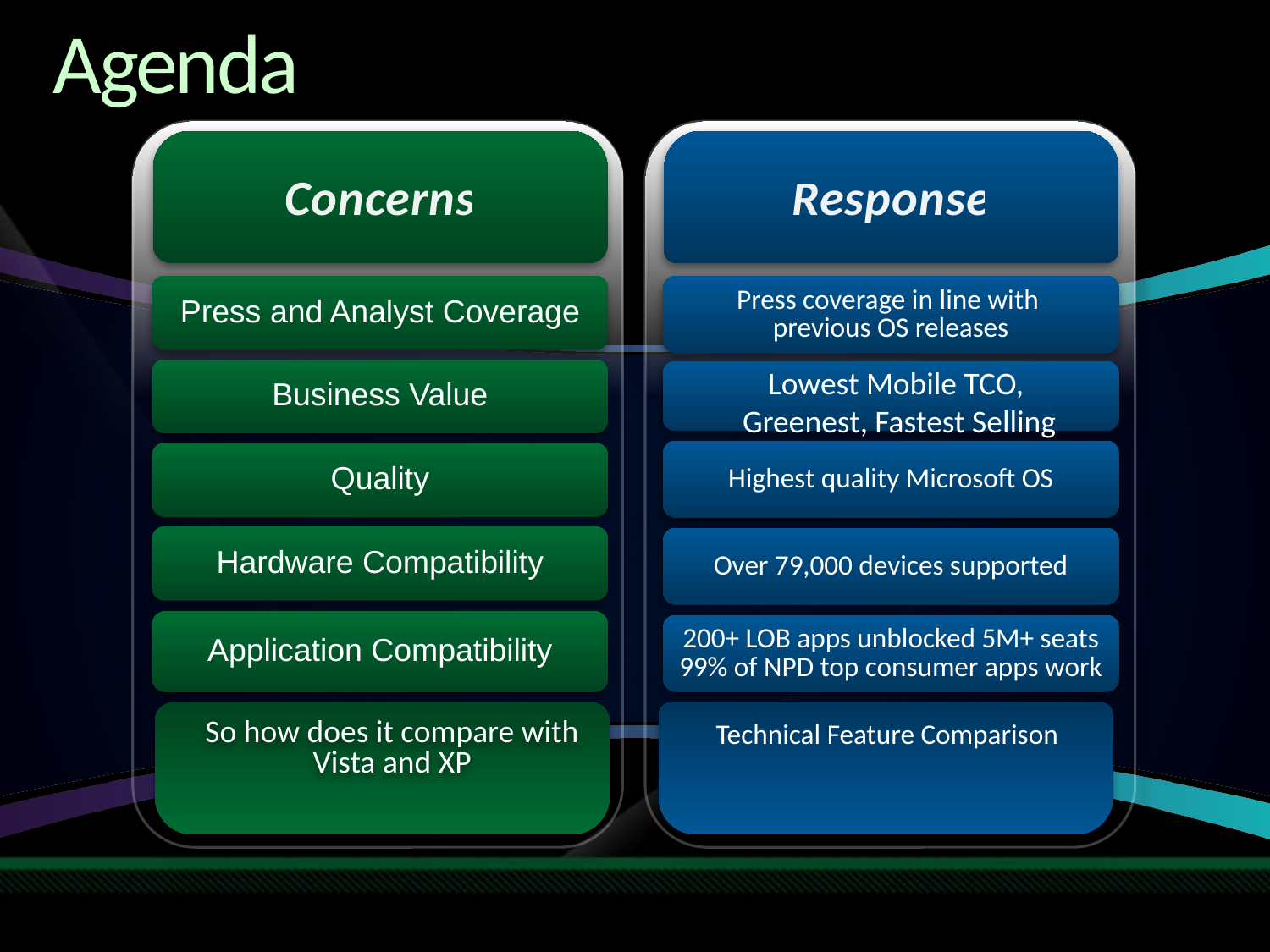

# Agenda

Concerns
Response
Press and Analyst Coverage
Press coverage in line with
previous OS releases
Lowest Mobile TCO,
 Greenest, Fastest Selling
Business Value

Highest quality Microsoft OS
Quality
Hardware Compatibility
Over 79,000 devices supported
Application Compatibility
200+ LOB apps unblocked 5M+ seats 99% of NPD top consumer apps work

So how does it compare with Vista and XP
Technical Feature Comparison